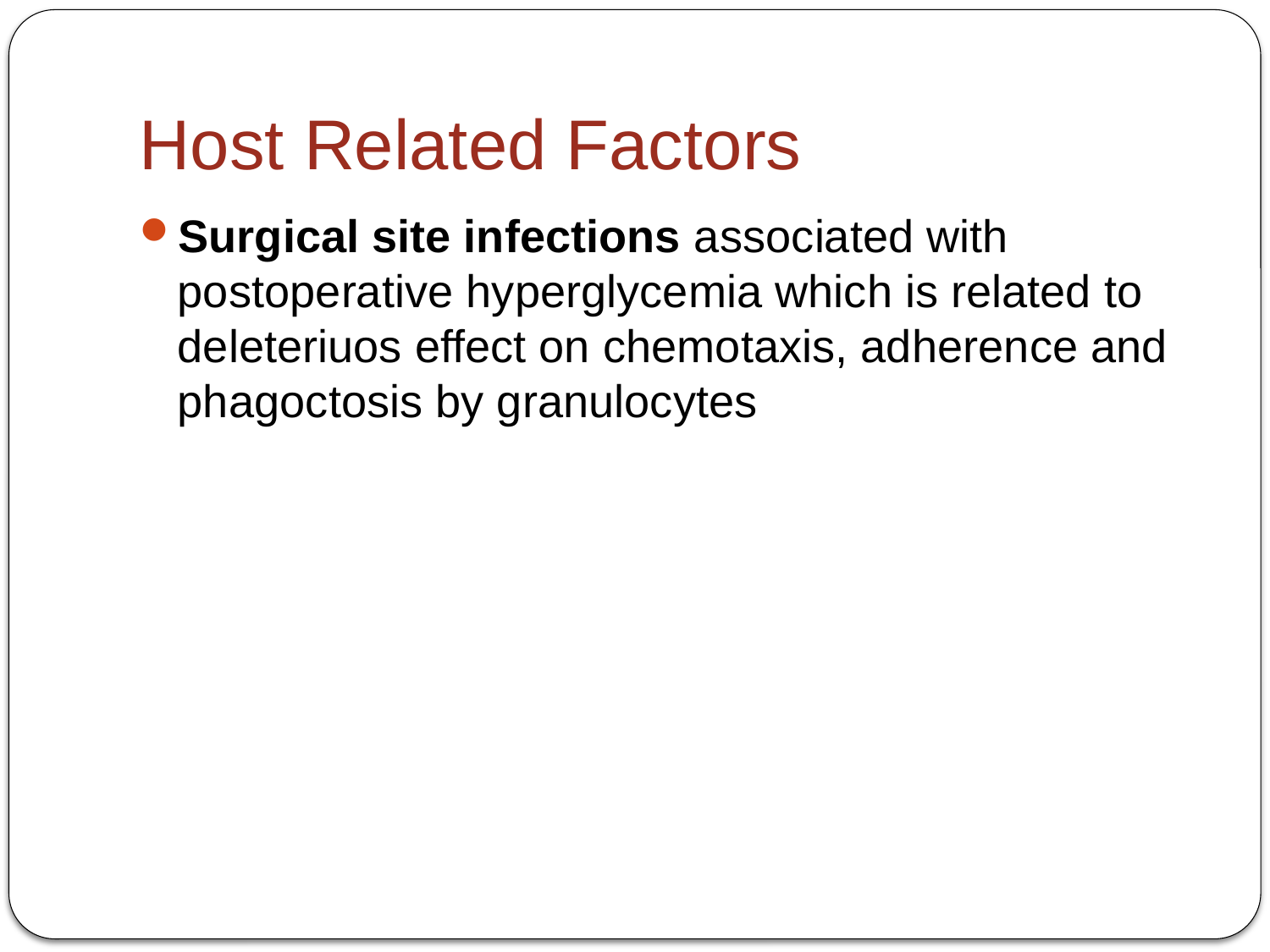

# Host Related Factors
Surgical site infections associated with postoperative hyperglycemia which is related to deleteriuos effect on chemotaxis, adherence and phagoctosis by granulocytes